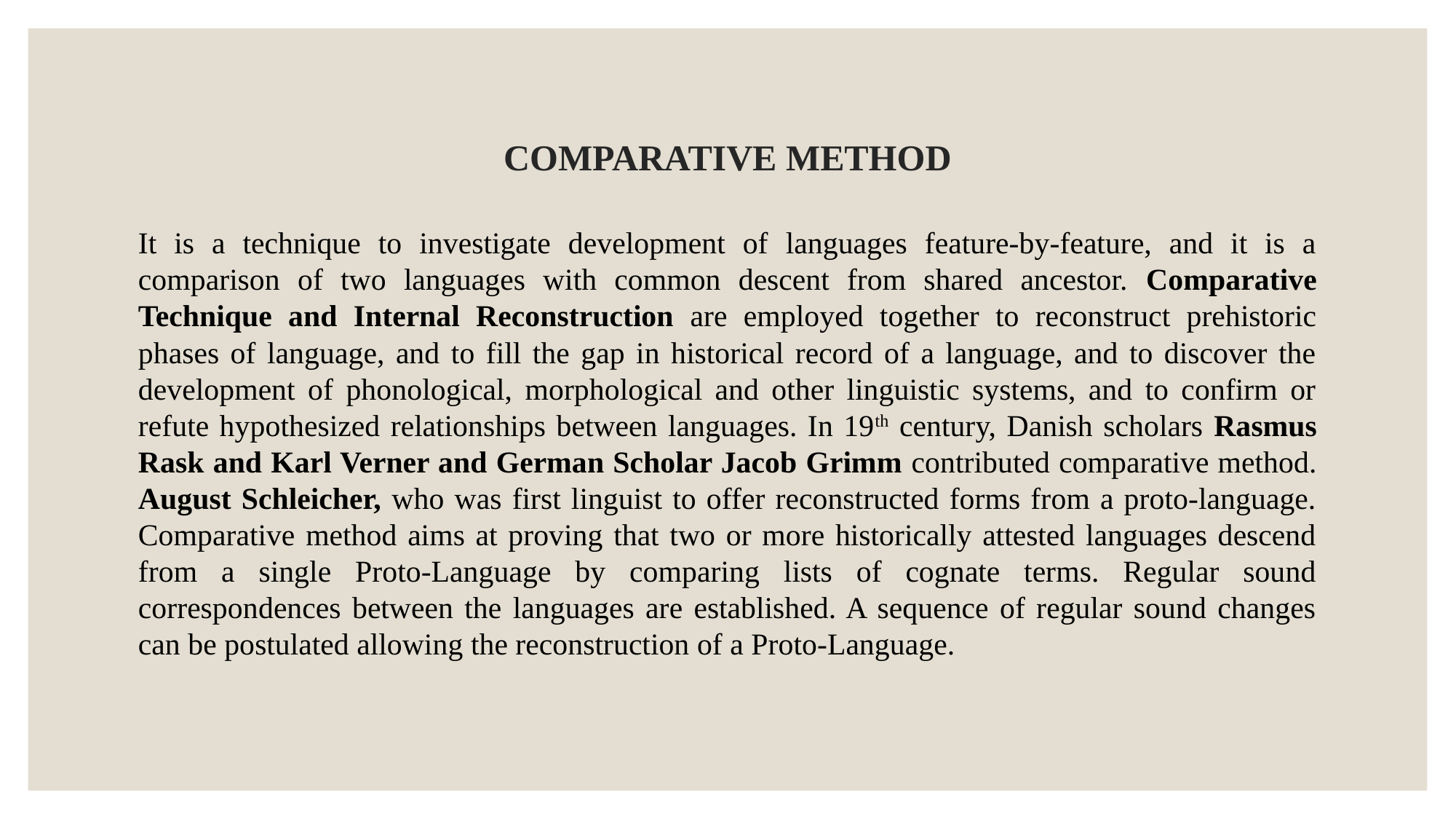

# COMPARATIVE METHOD
It is a technique to investigate development of languages feature-by-feature, and it is a comparison of two languages with common descent from shared ancestor. Comparative Technique and Internal Reconstruction are employed together to reconstruct prehistoric phases of language, and to fill the gap in historical record of a language, and to discover the development of phonological, morphological and other linguistic systems, and to confirm or refute hypothesized relationships between languages. In 19th century, Danish scholars Rasmus Rask and Karl Verner and German Scholar Jacob Grimm contributed comparative method. August Schleicher, who was first linguist to offer reconstructed forms from a proto-language. Comparative method aims at proving that two or more historically attested languages descend from a single Proto-Language by comparing lists of cognate terms. Regular sound correspondences between the languages are established. A sequence of regular sound changes can be postulated allowing the reconstruction of a Proto-Language.